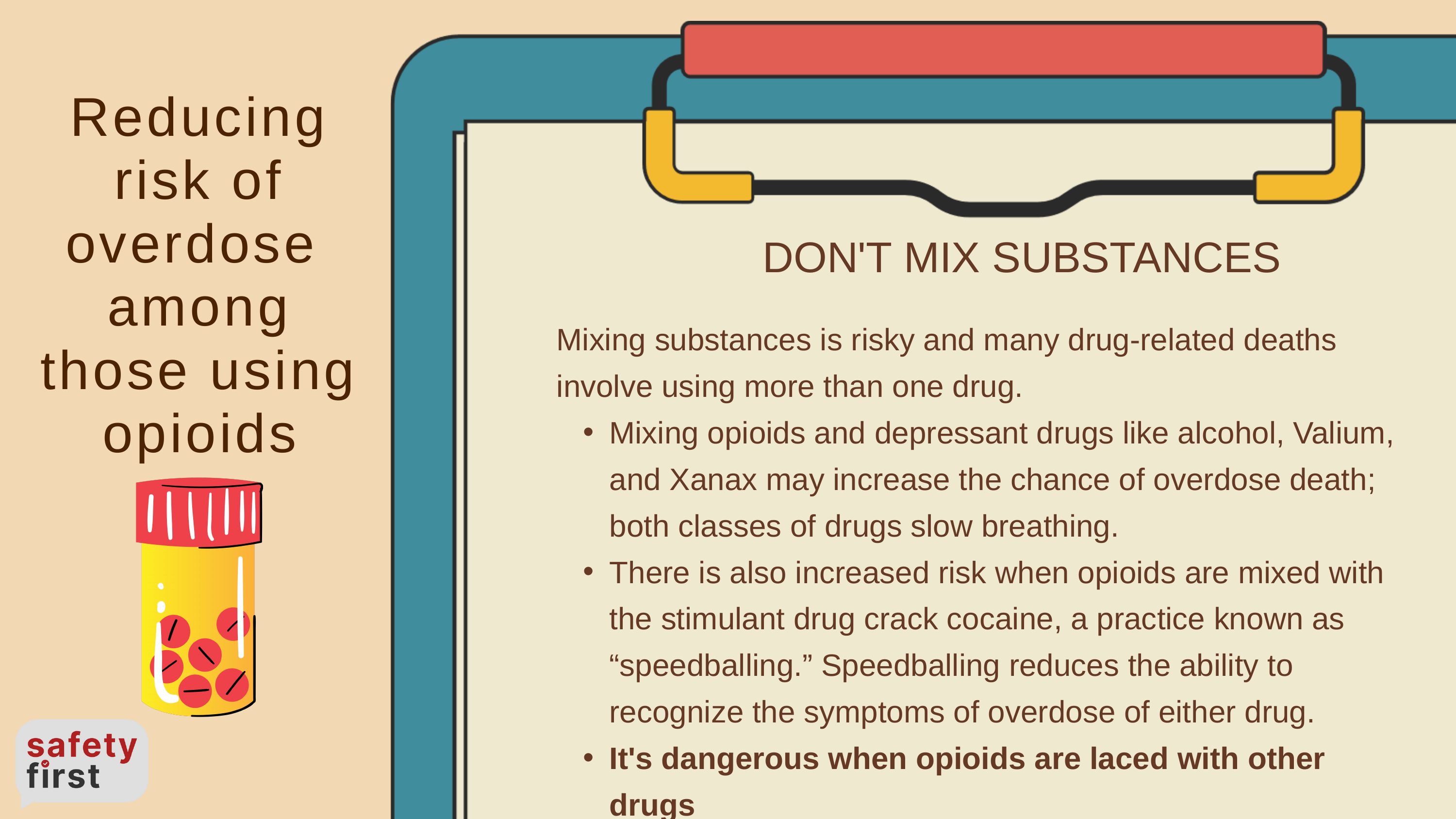

Reducing risk of overdose
among those using opioids
DON'T MIX SUBSTANCES
Mixing substances is risky and many drug-related deaths involve using more than one drug.
Mixing opioids and depressant drugs like alcohol, Valium, and Xanax may increase the chance of overdose death; both classes of drugs slow breathing.
There is also increased risk when opioids are mixed with the stimulant drug crack cocaine, a practice known as “speedballing.” Speedballing reduces the ability to recognize the symptoms of overdose of either drug.
It's dangerous when opioids are laced with other drugs